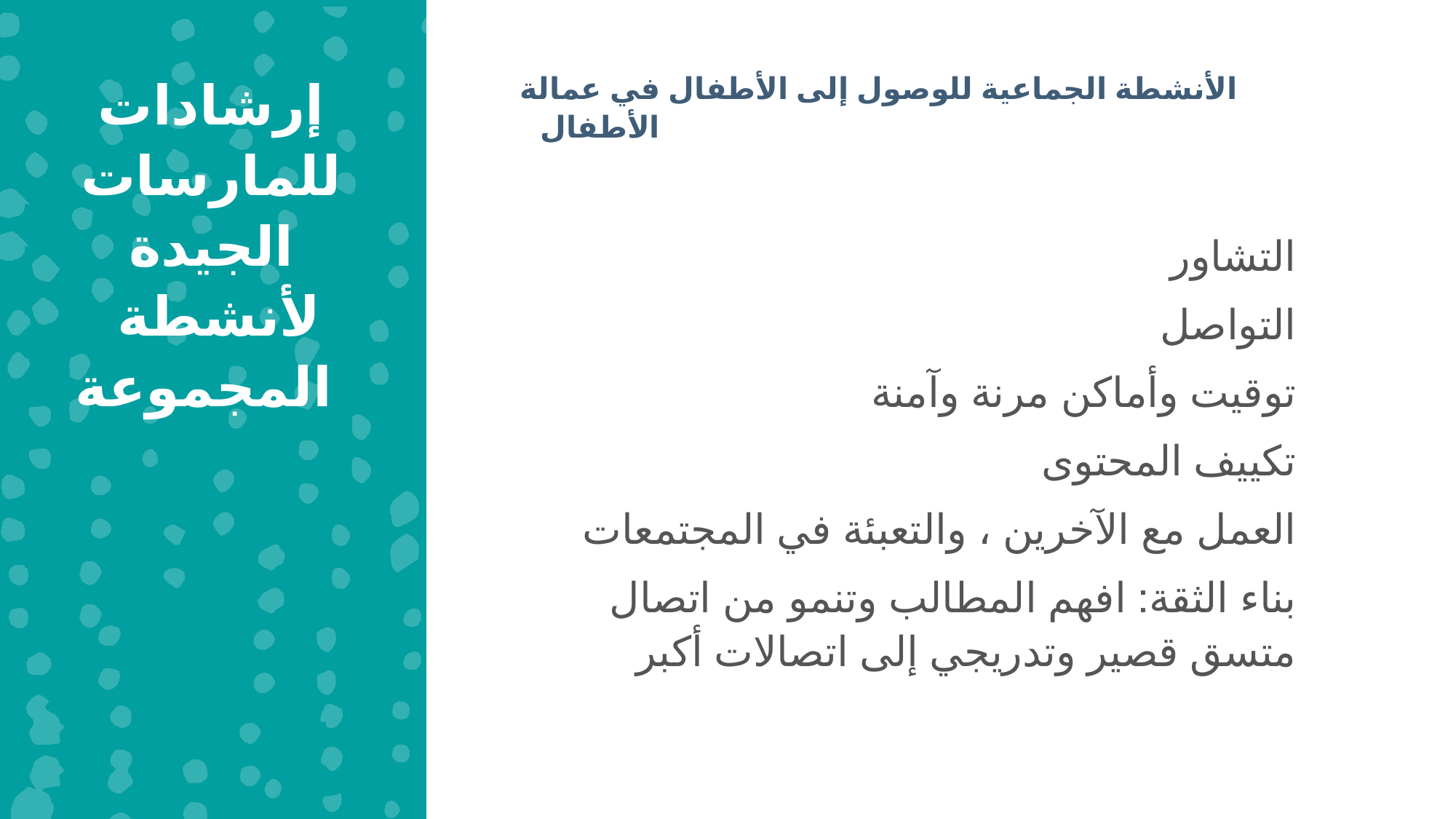

إرشادات للمارسات الجيدة لأنشطة  المجموعة
الأنشطة الجماعية للوصول إلى الأطفال في عمالة الأطفال
التشاور
التواصل
توقيت وأماكن مرنة وآمنة
تكييف المحتوى
العمل مع الآخرين ، والتعبئة في المجتمعات
بناء الثقة: افهم المطالب وتنمو من اتصال متسق قصير وتدريجي إلى اتصالات أكبر